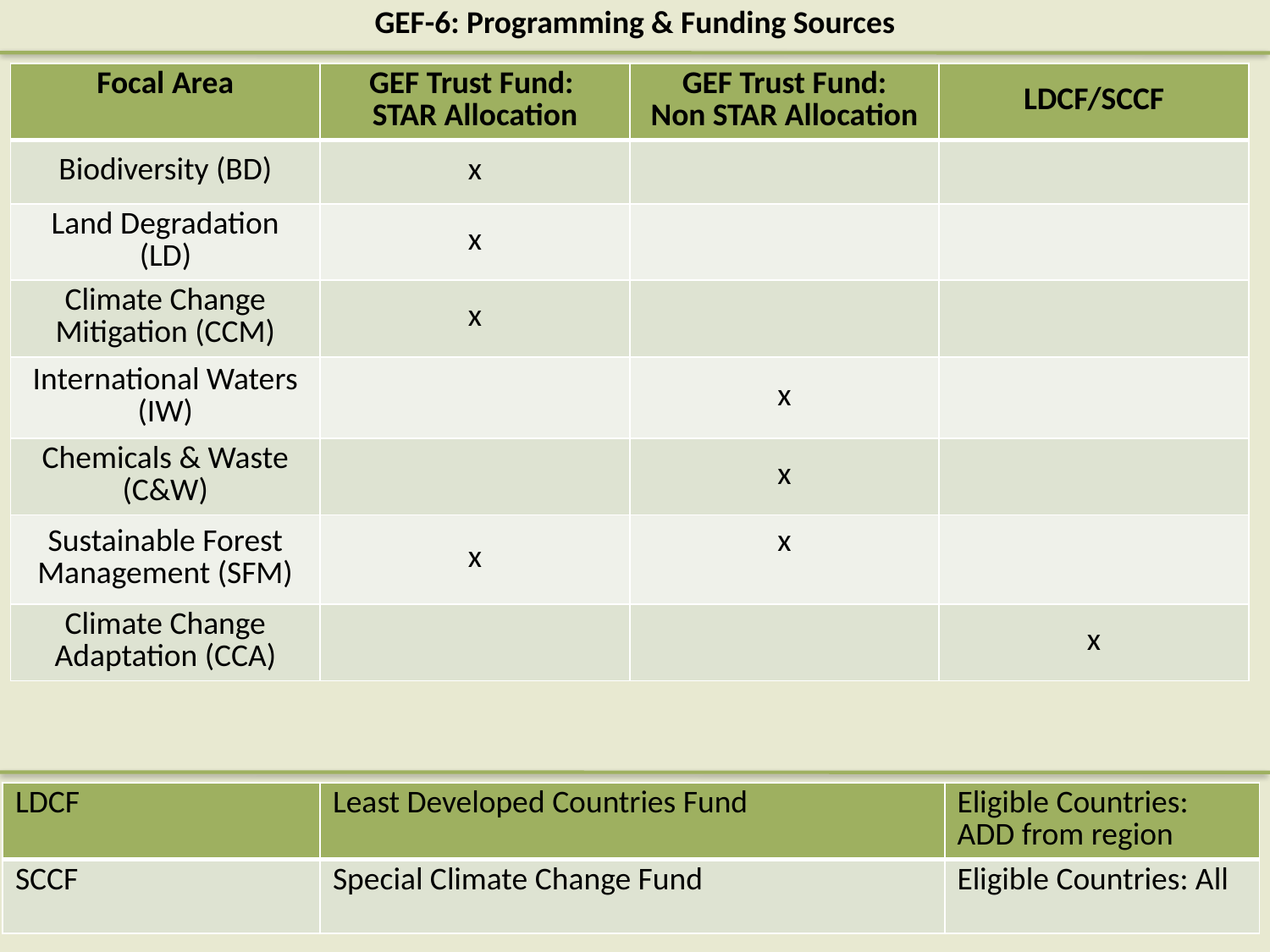

GEF-6: Programming & Funding Sources
| Focal Area | GEF Trust Fund: STAR Allocation | GEF Trust Fund: Non STAR Allocation | LDCF/SCCF |
| --- | --- | --- | --- |
| Biodiversity (BD) | x |  |  |
| Land Degradation (LD) | x |  |  |
| Climate Change Mitigation (CCM) | x |  |  |
| International Waters (IW) |  | x |  |
| Chemicals & Waste (C&W) |  | x |  |
| Sustainable Forest Management (SFM) | x | x |  |
| Climate Change Adaptation (CCA) |  |  | x |
| LDCF | Least Developed Countries Fund | Eligible Countries: ADD from region |
| --- | --- | --- |
| SCCF | Special Climate Change Fund | Eligible Countries: All |